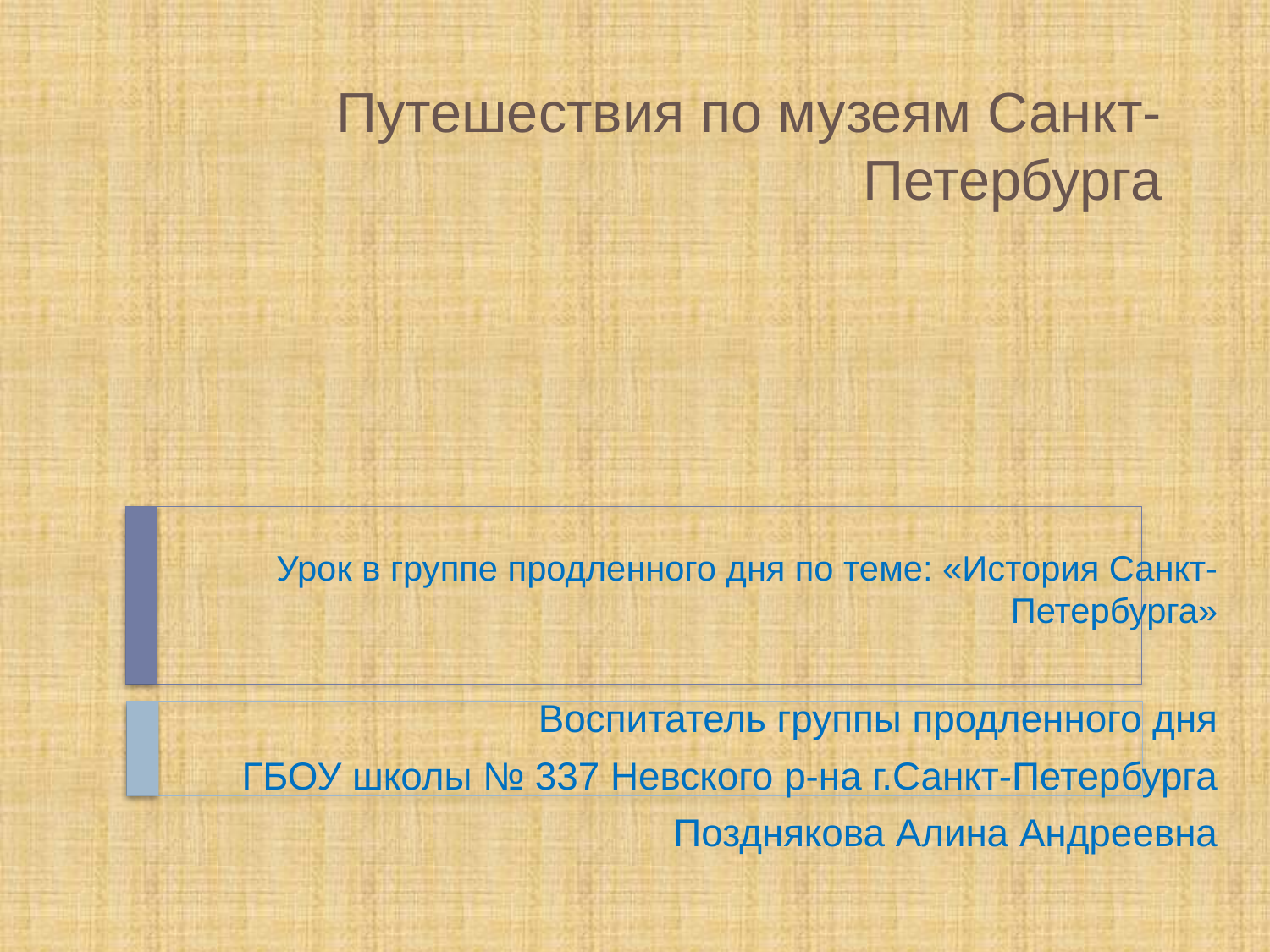

# Путешествия по музеям Санкт-Петербурга
Урок в группе продленного дня по теме: «История Санкт-Петербурга»

Воспитатель группы продленного дня
ГБОУ школы № 337 Невского р-на г.Санкт-Петербурга
Позднякова Алина Андреевна